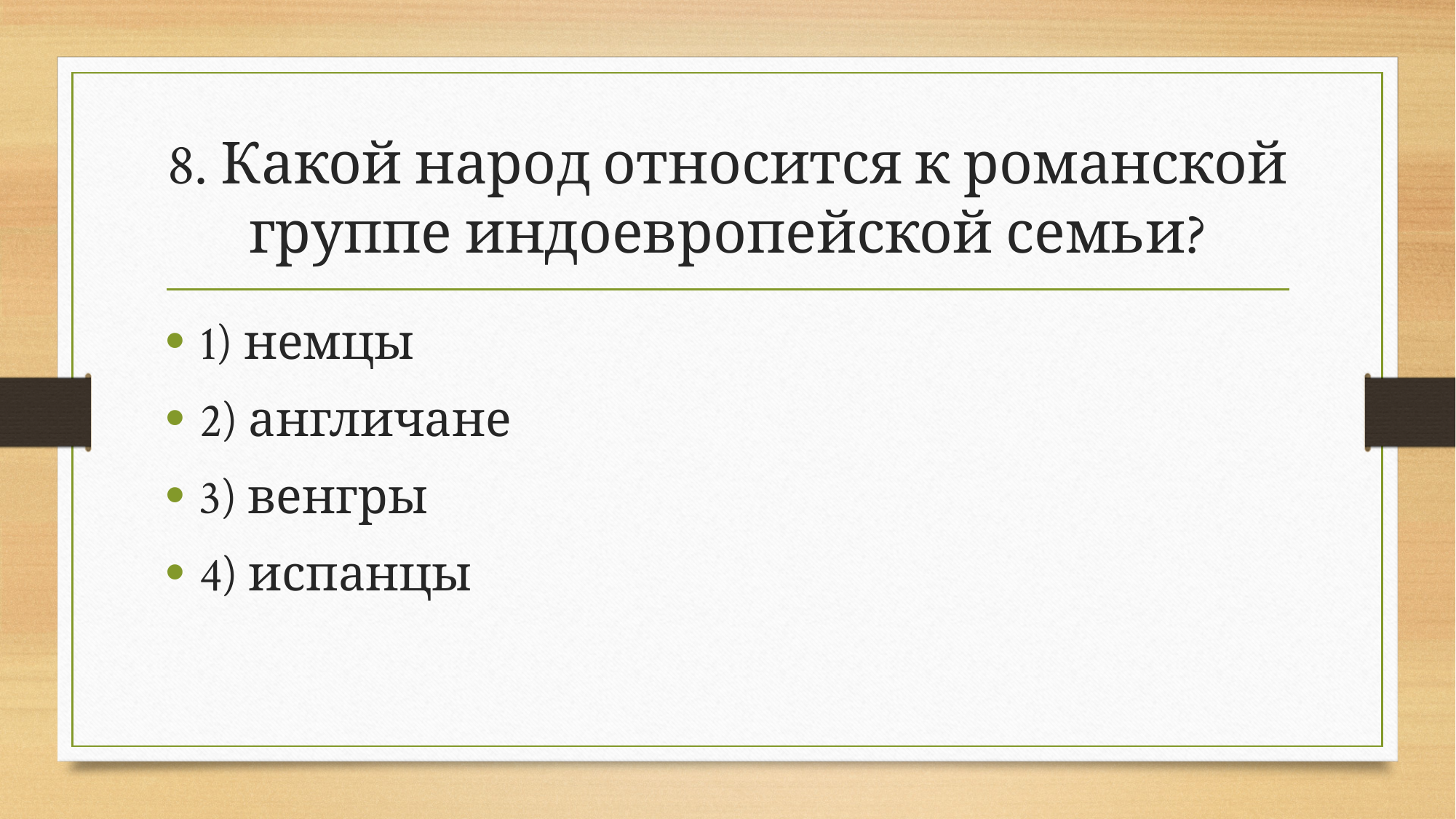

# 8. Какой народ относится к романской группе индоевропейской семьи?
1) немцы
2) англичане
3) венгры
4) испанцы